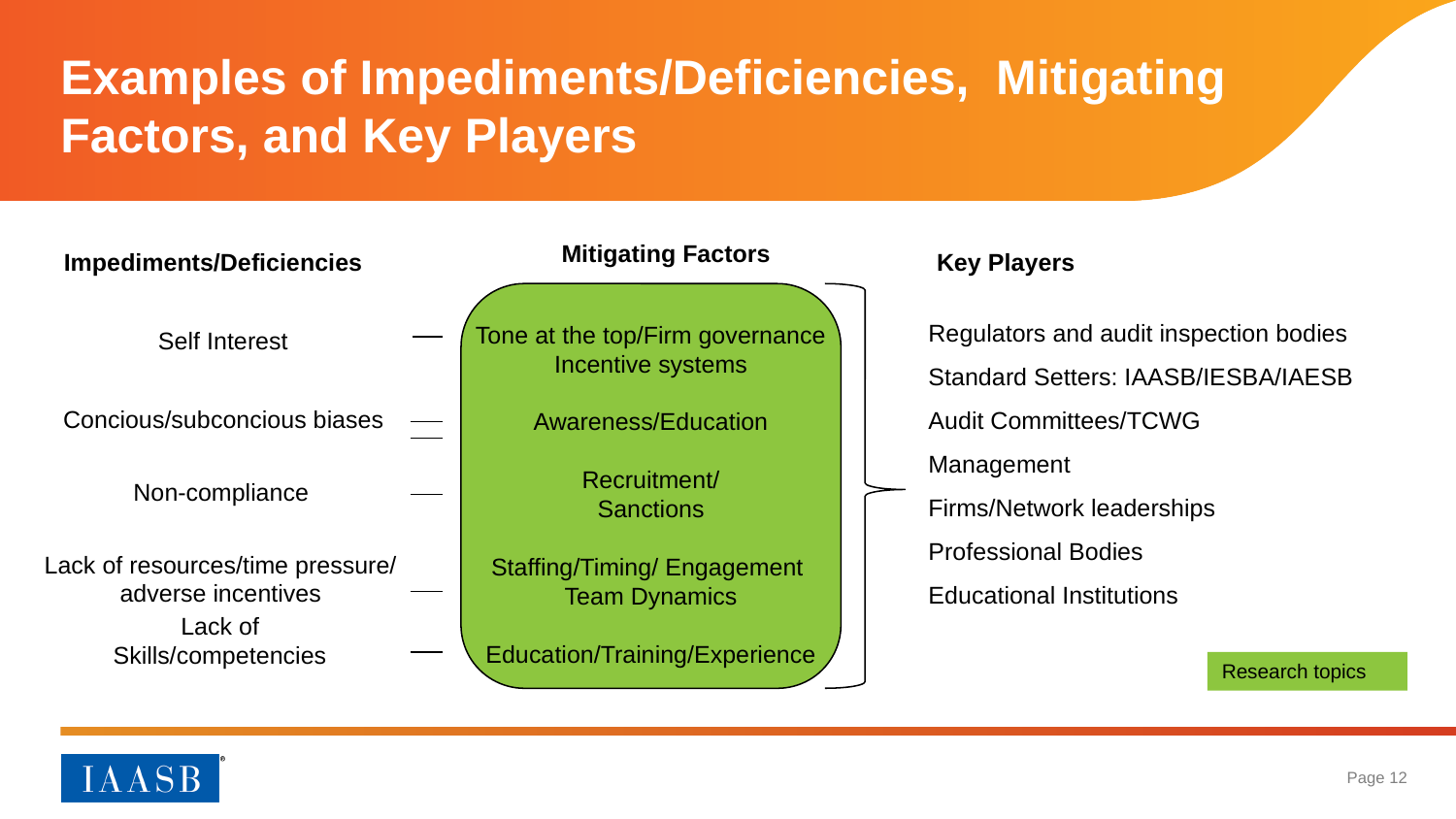

# Examples of Impediments/Deficiencies,  Mitigating Factors, and Key Players

Mitigating Factors
Impediments/Deficiencies
Key Players

Regulators and audit inspection bodies
Standard Setters: IAASB/IESBA/IAESB
Audit Committees/TCWG
Management
Firms/Network leaderships
Professional Bodies
Educational Institutions
Tone at the top/Firm governance
Incentive systems

Awareness/Education

Recruitment/
Sanctions

Staffing/Timing/ Engagement
Team Dynamics

Education/Training/Experience

Self Interest
Concious/subconcious biases
Non-compliance
Lack of resources/time pressure/
adverse incentives
Lack of
Skills/competencies
Research topics